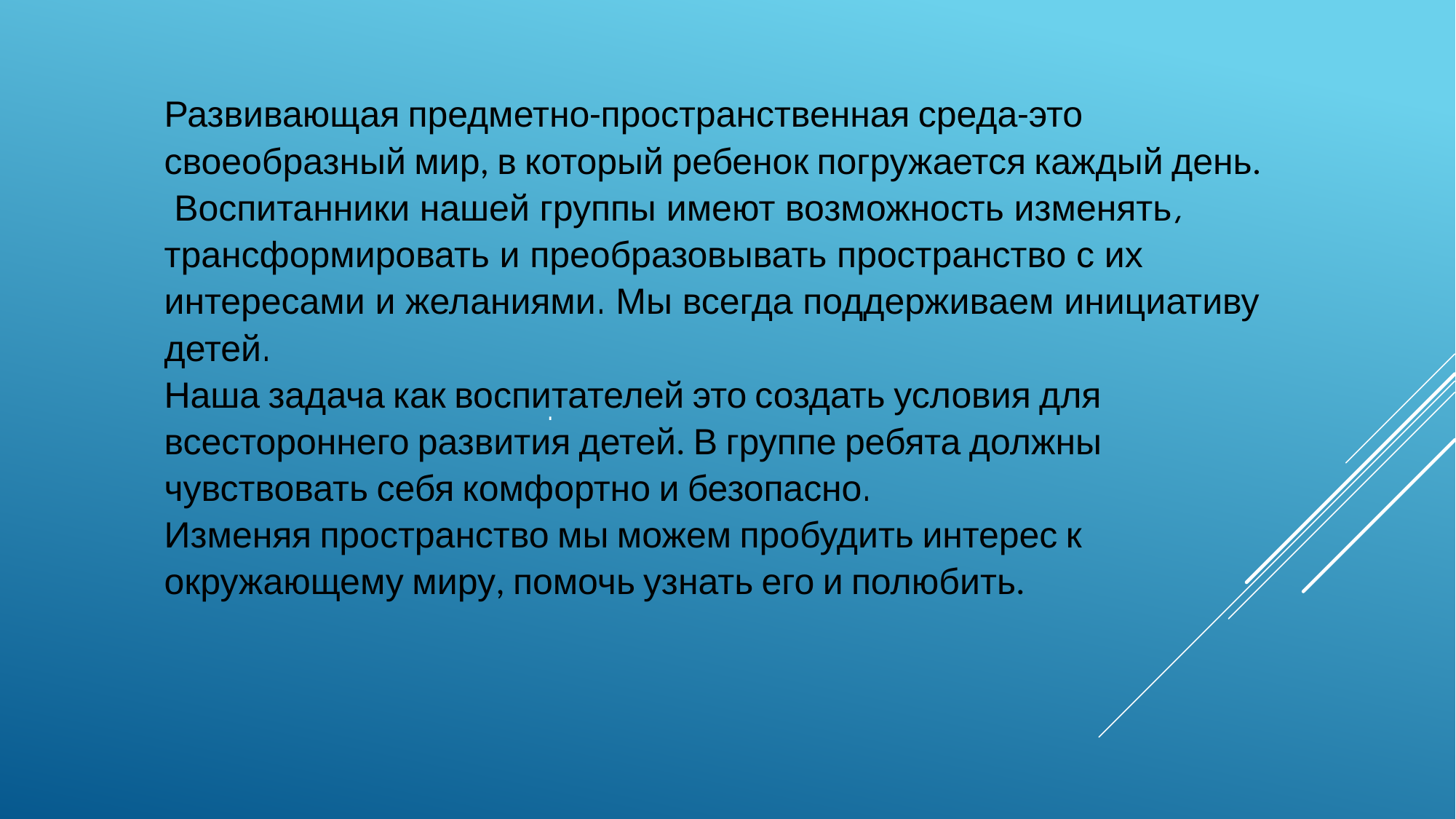

Развивающая предметно-пространственная среда-это своеобразный мир, в который ребенок погружается каждый день.
 Воспитанники нашей группы имеют возможность изменять, трансформировать и преобразовывать пространство с их интересами и желаниями. Мы всегда поддерживаем инициативу детей.
Наша задача как воспитателей это создать условия для всестороннего развития детей. В группе ребята должны чувствовать себя комфортно и безопасно.
Изменяя пространство мы можем пробудить интерес к окружающему миру, помочь узнать его и полюбить.

.